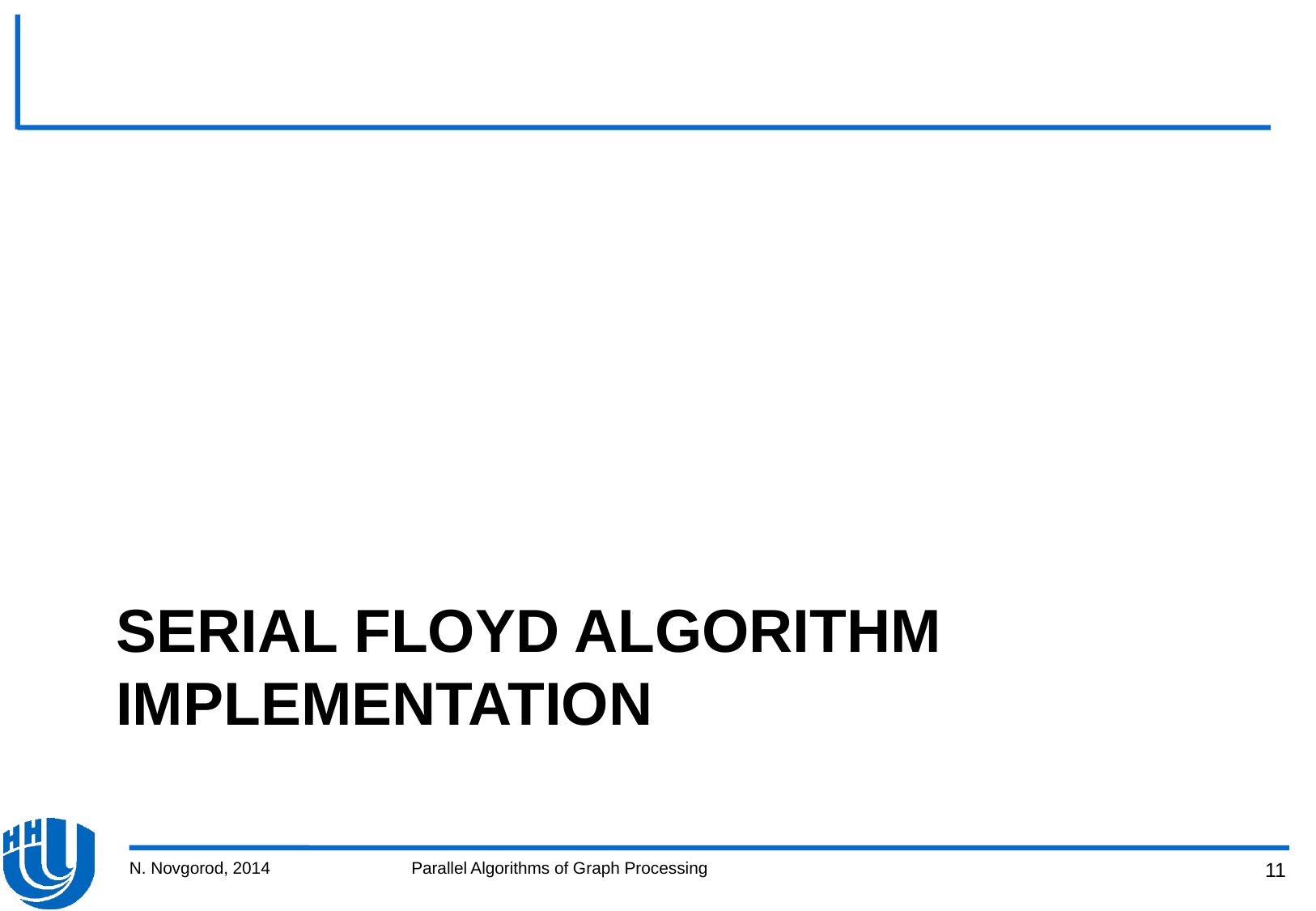

# Serial Floyd Algorithm Implementation
N. Novgorod, 2014
Parallel Algorithms of Graph Processing
11